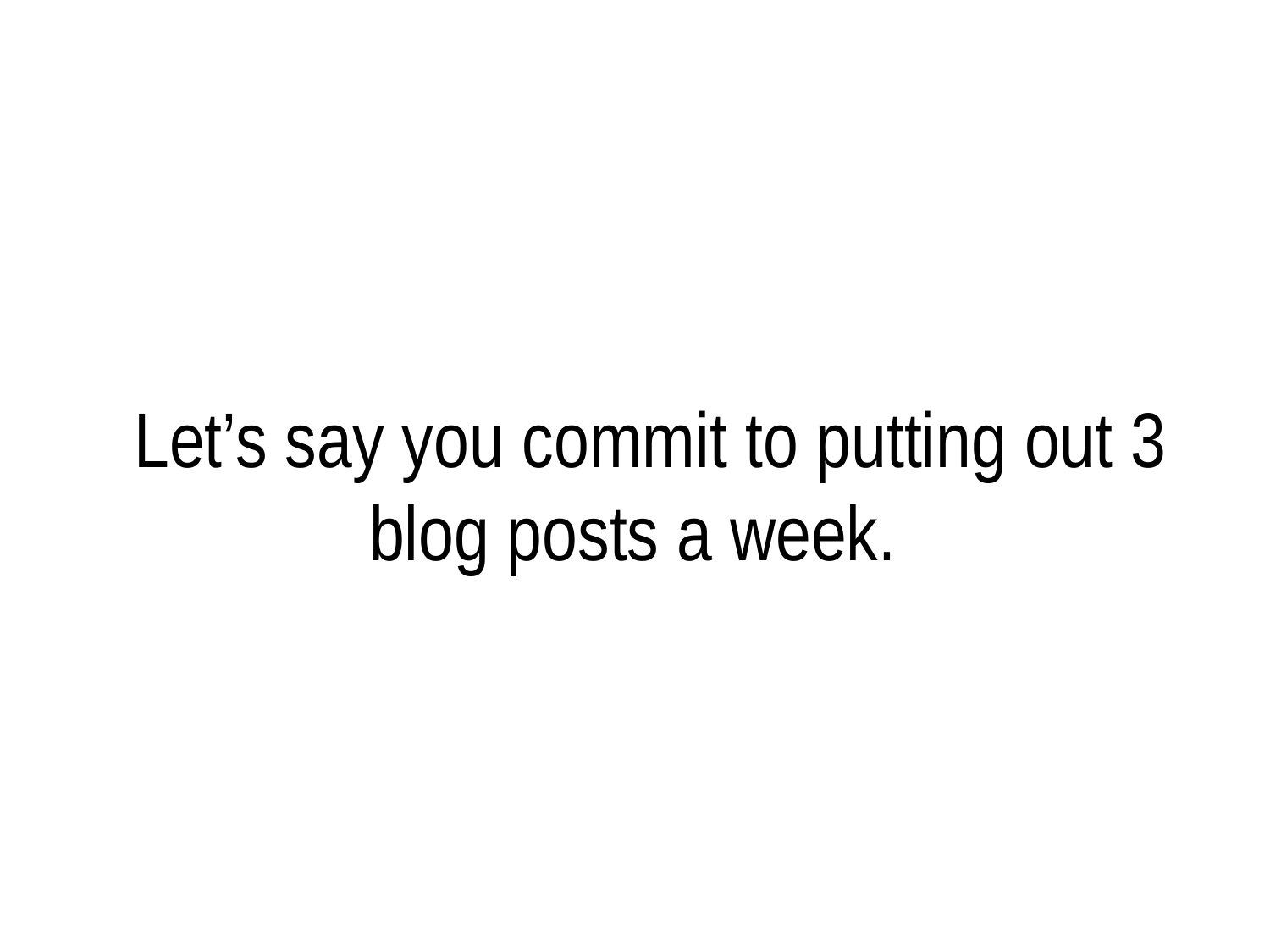

# Let’s say you commit to putting out 3 blog posts a week.